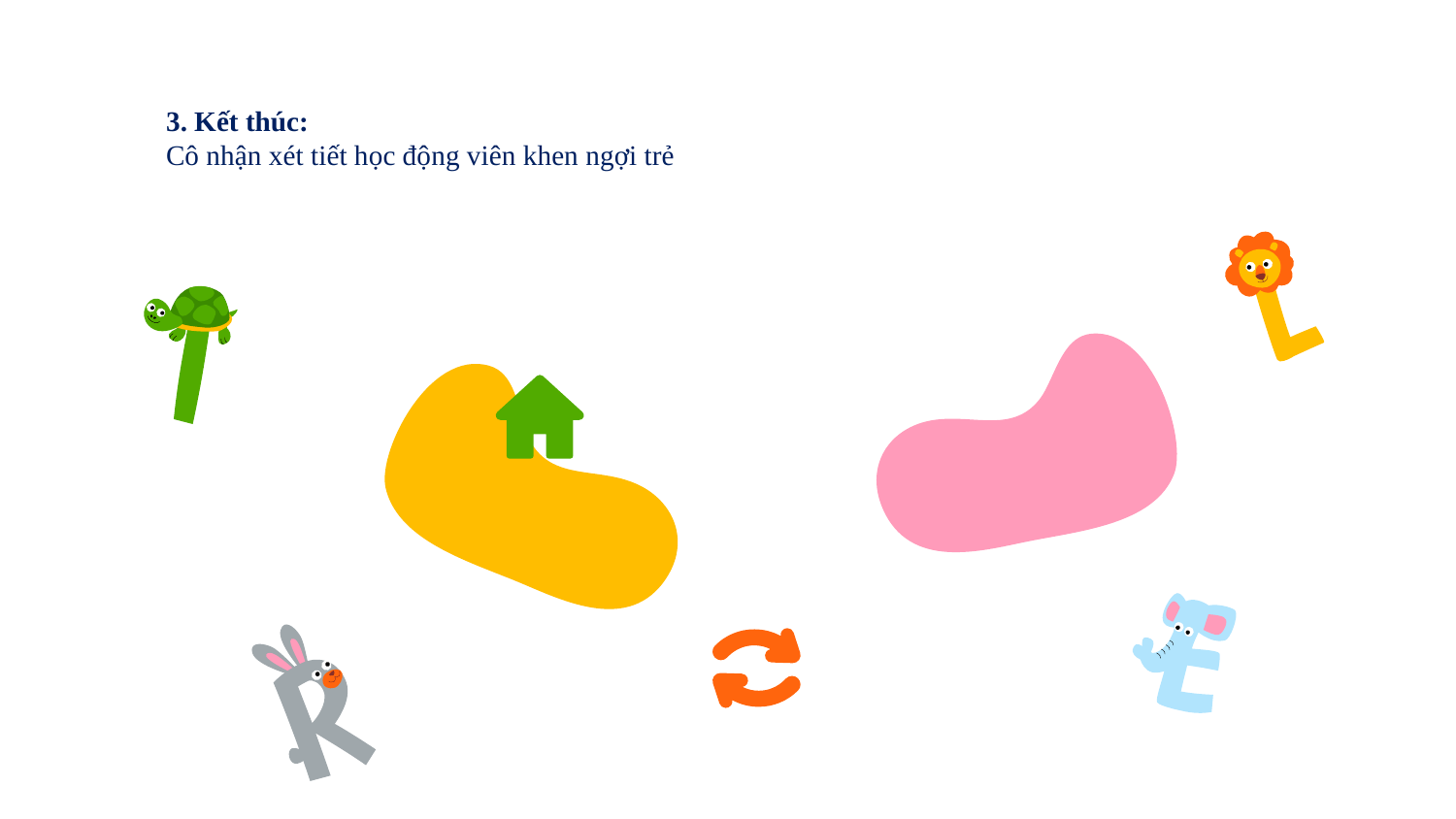

3. Kết thúc:
Cô nhận xét tiết học động viên khen ngợi trẻ